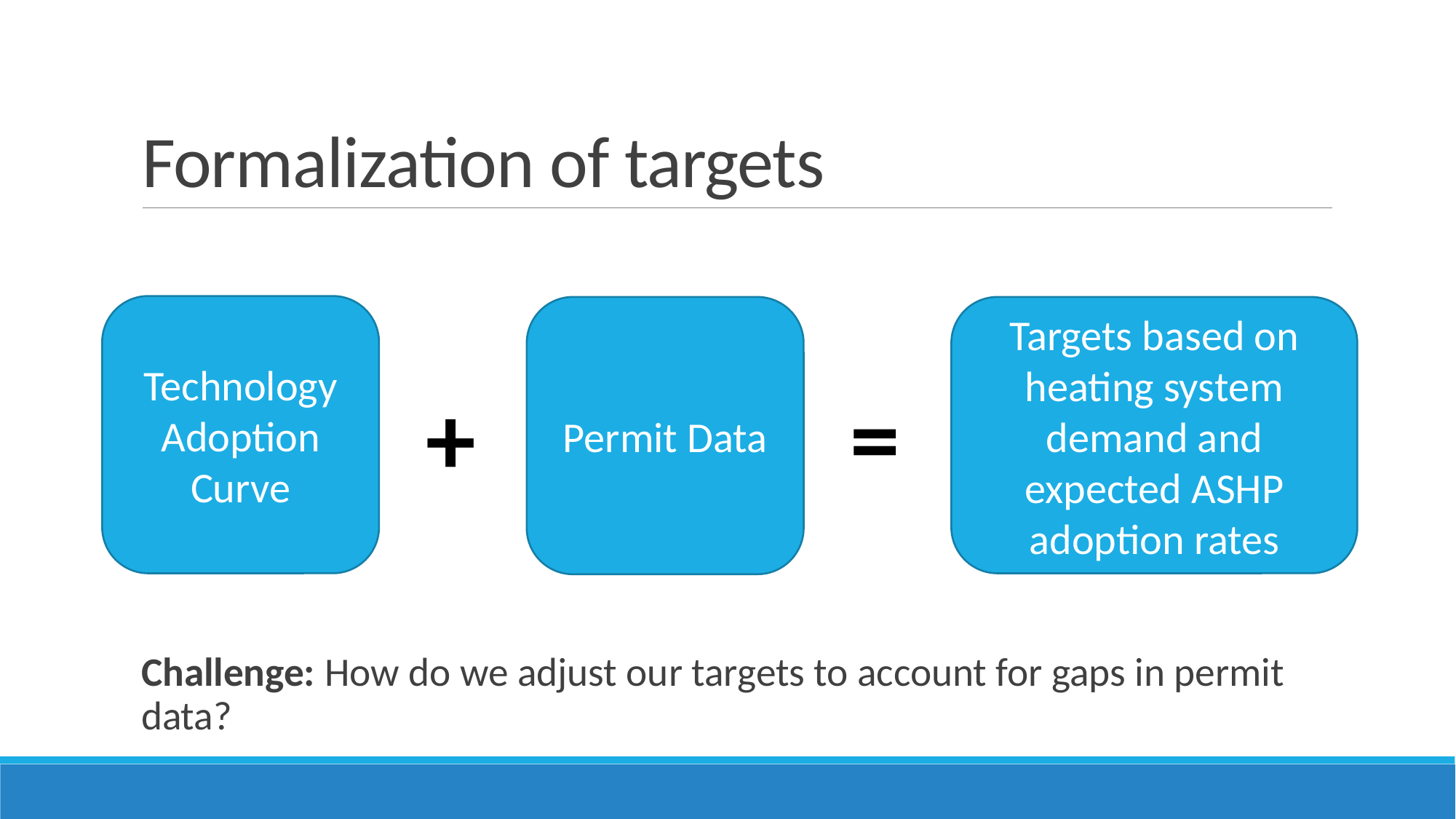

# Formalization of targets

Challenge: How do we adjust our targets to account for gaps in permit data?
Technology Adoption Curve
Permit Data
Targets based on heating system demand and expected ASHP adoption rates
=
+